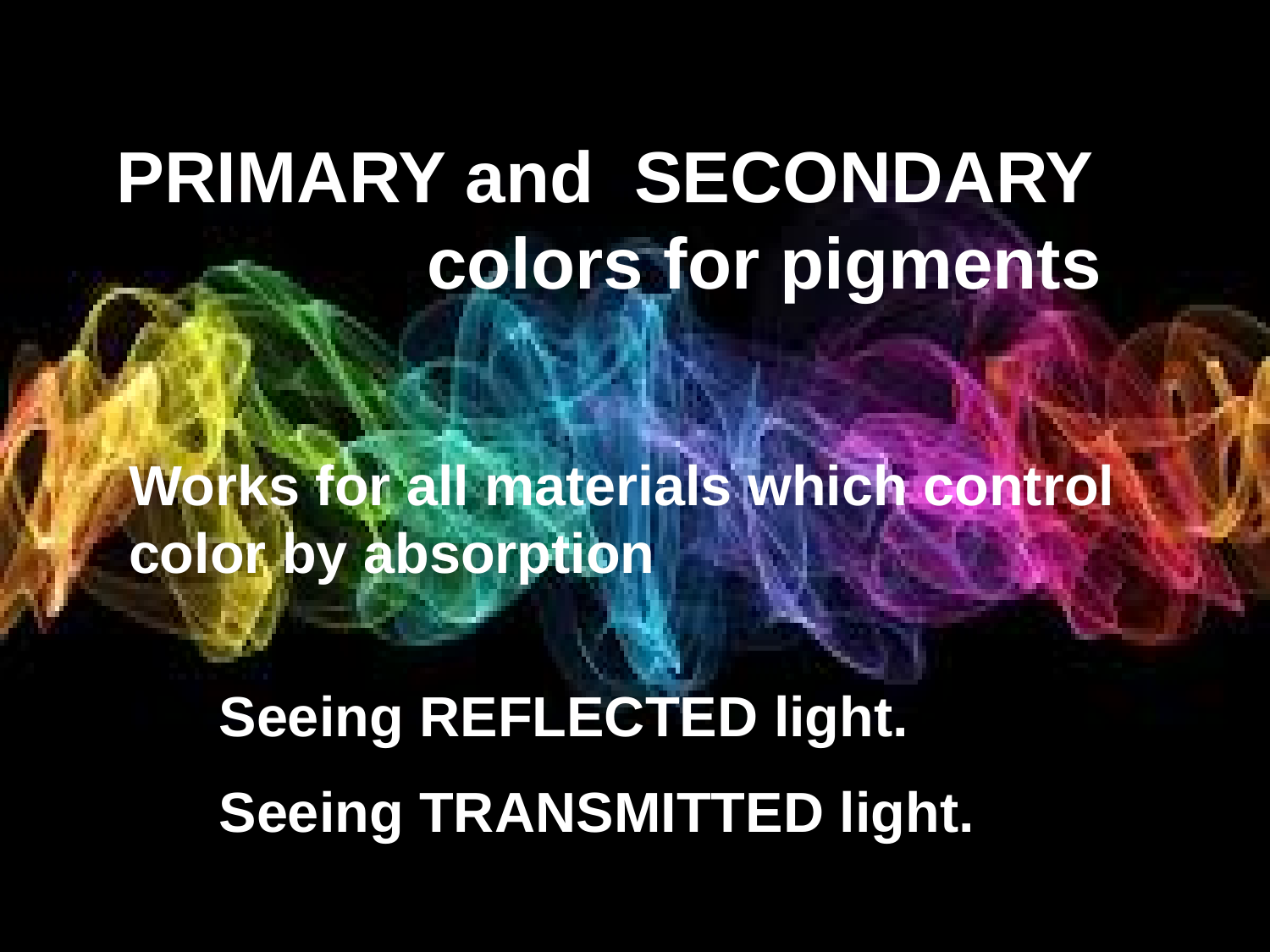

# PRIMARY and  SECONDARY                 colors for pigments
Works for all materials which control color by absorption
Seeing REFLECTED light.
Seeing TRANSMITTED light.